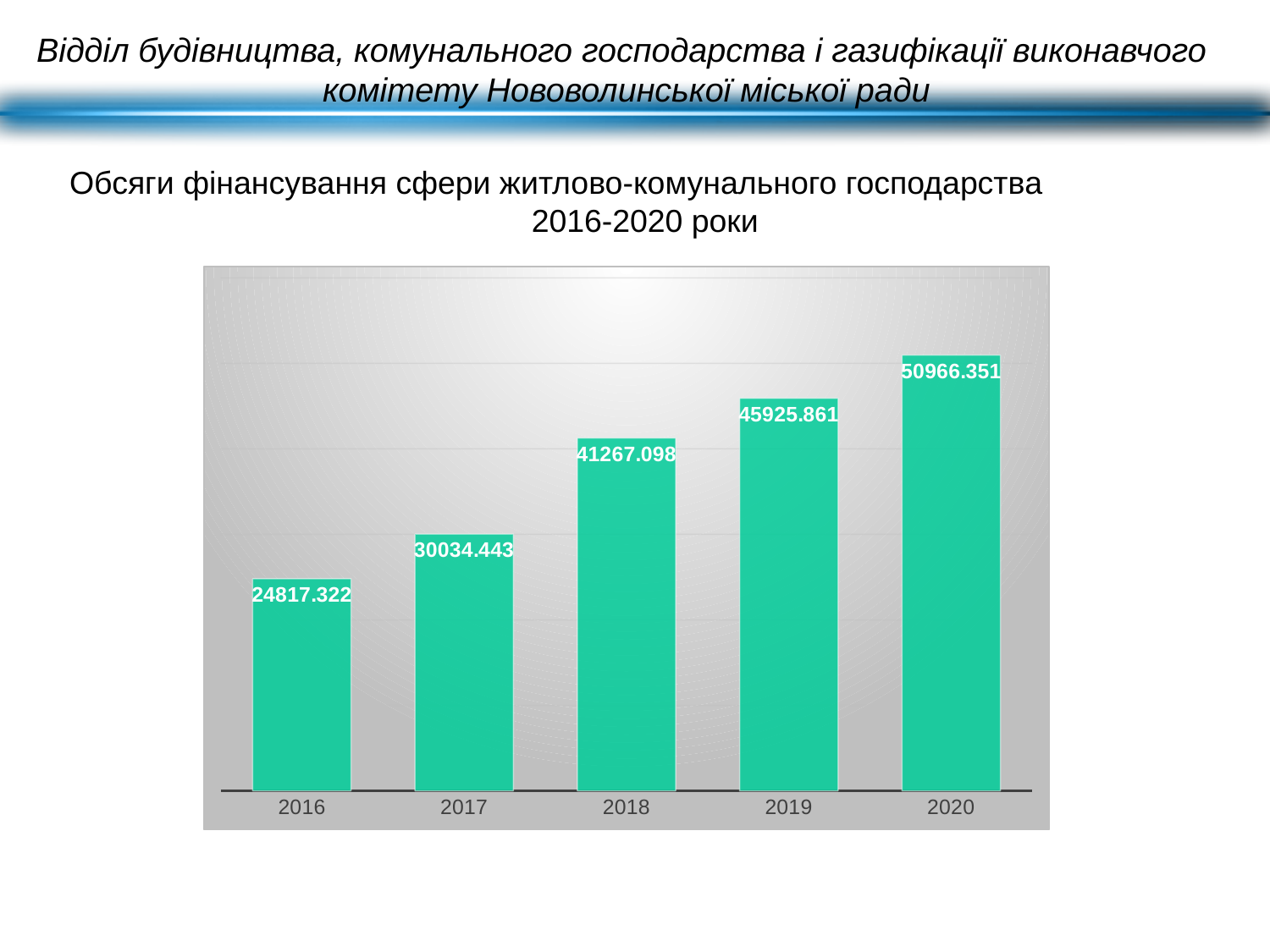

# Відділ будівництва, комунального господарства і газифікації виконавчого  комітету Нововолинської міської ради
Обсяги фінансування сфери житлово-комунального господарства                     2016-2020 роки

### Chart

| Category | Продажи |
|---|---|
| 2016 | 24817.322 |
| 2017 | 30034.443 |
| 2018 | 41267.098 |
| 2019 | 45925.861 |
| 2020 | 50966.351 |